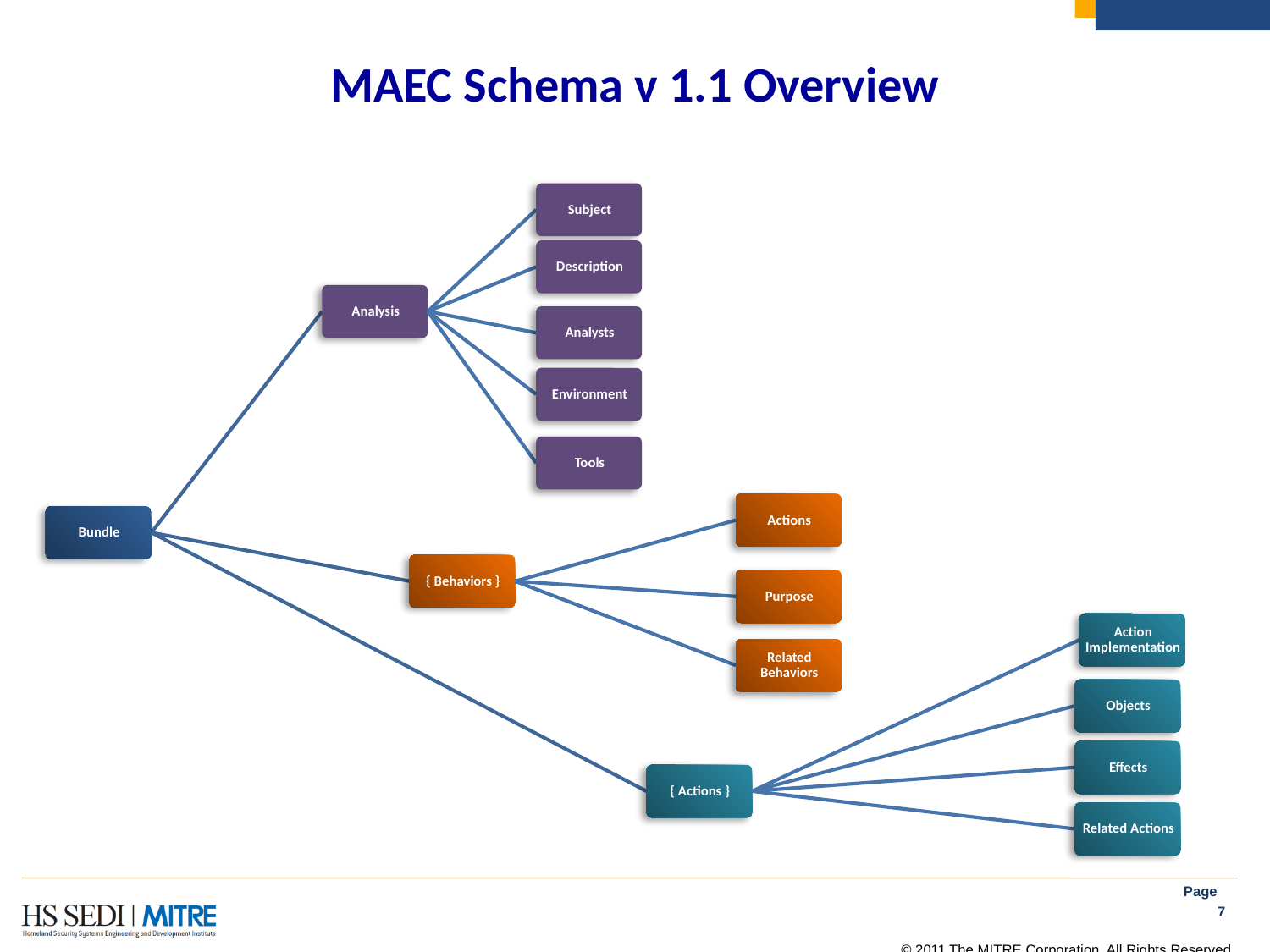

# MAEC Schema v 1.1 Overview
Bundle

Analysis

Subject

Description

Analysts

Environment

Tools

{ Behaviors }

Actions

Purpose

Related Behaviors

{ Actions }

Action Implementation

Objects

Effects

Related Actions
Page  7